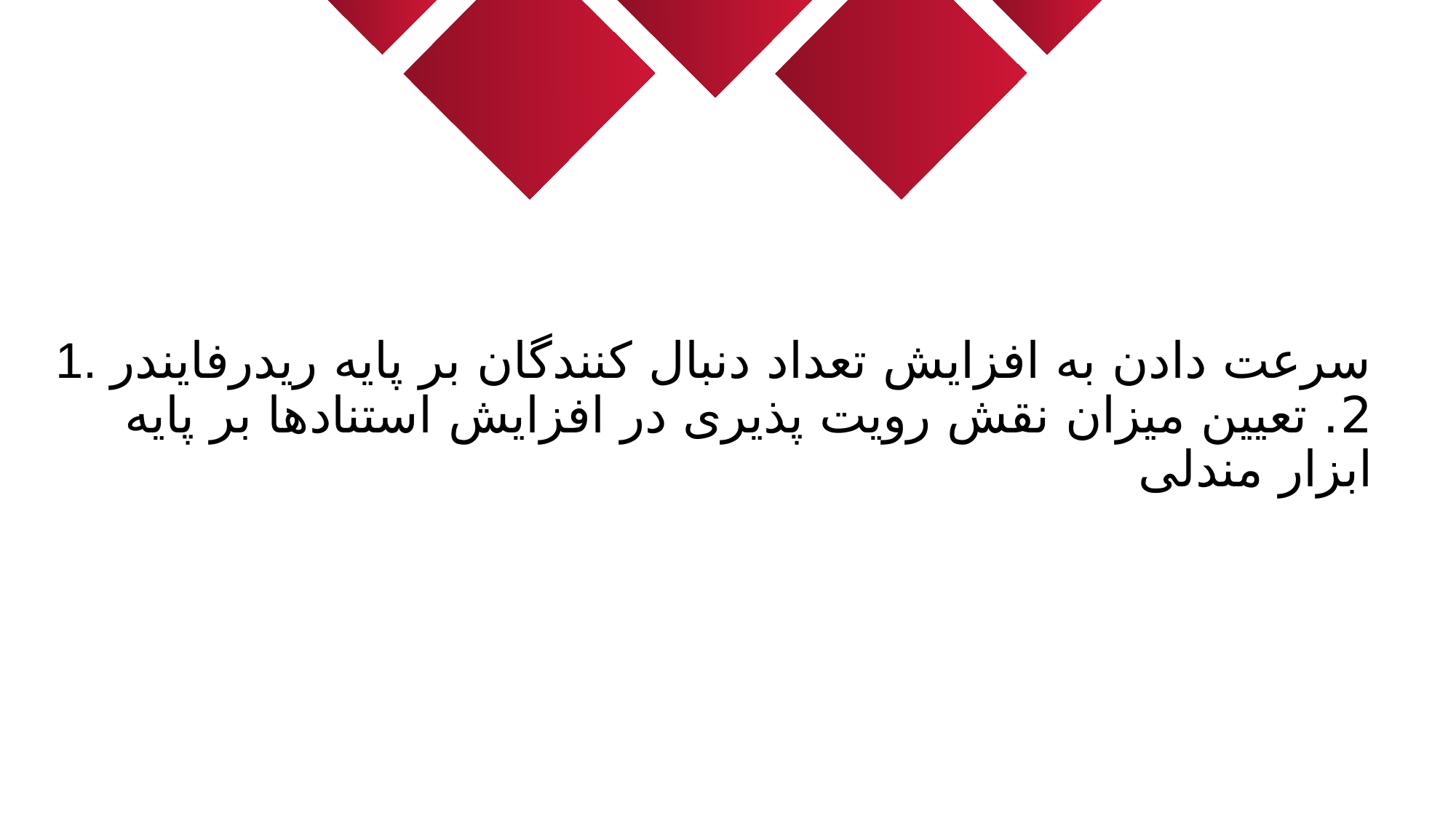

# 1. سرعت دادن به افزایش تعداد دنبال کنندگان بر پایه ریدرفایندر 2. تعیین میزان نقش رویت پذیری در افزایش استنادها بر پایه ابزار مندلی